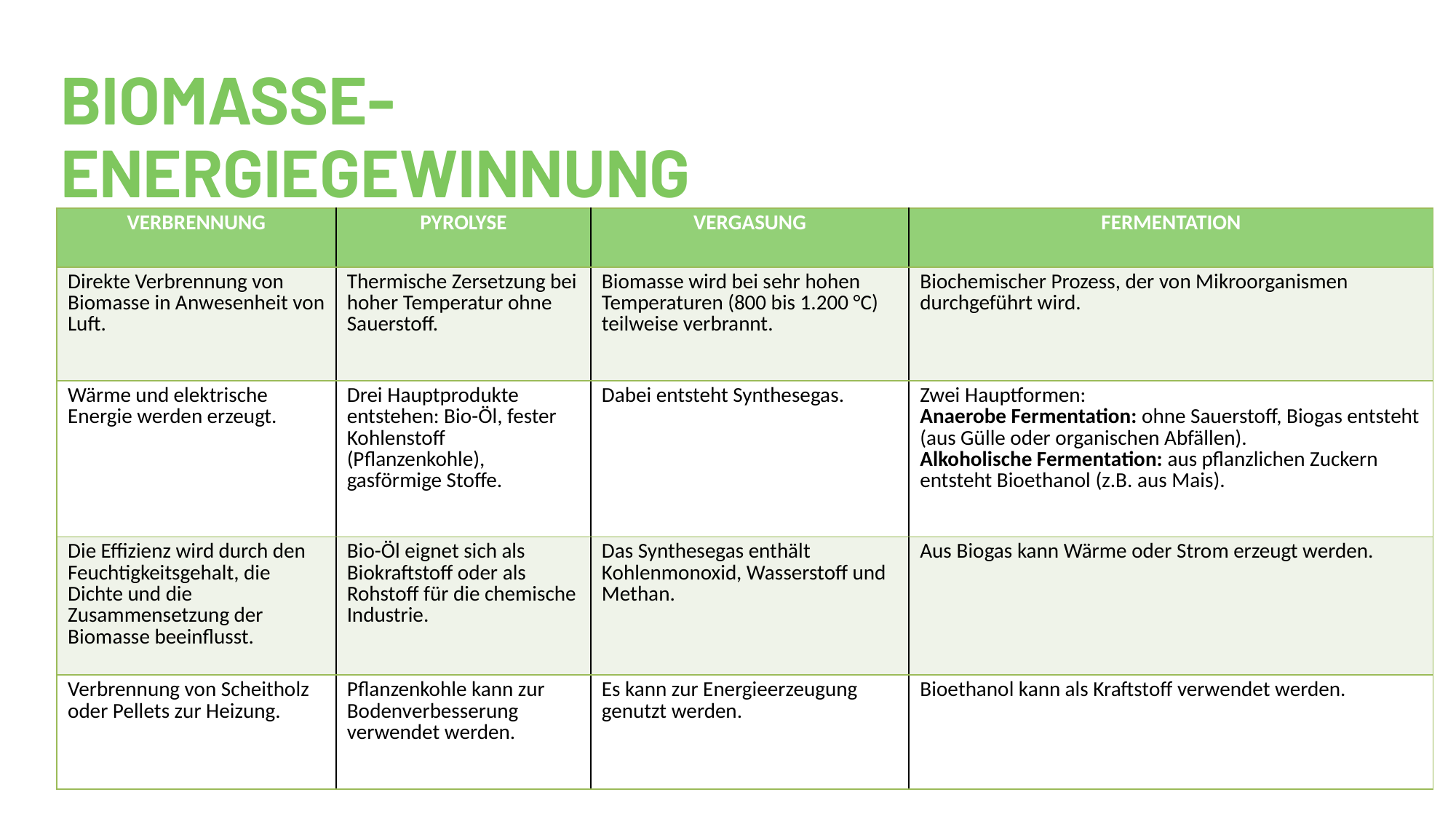

# BIOMASSE-ENERGIEGEWINNUNG
| VERBRENNUNG | PYROLYSE | VERGASUNG | FERMENTATION |
| --- | --- | --- | --- |
| Direkte Verbrennung von Biomasse in Anwesenheit von Luft. | Thermische Zersetzung bei hoher Temperatur ohne Sauerstoff. | Biomasse wird bei sehr hohen Temperaturen (800 bis 1.200 °C) teilweise verbrannt. | Biochemischer Prozess, der von Mikroorganismen durchgeführt wird. |
| Wärme und elektrische Energie werden erzeugt. | Drei Hauptprodukte entstehen: Bio-Öl, fester Kohlenstoff (Pflanzenkohle), gasförmige Stoffe. | Dabei entsteht Synthesegas. | Zwei Hauptformen: Anaerobe Fermentation: ohne Sauerstoff, Biogas entsteht (aus Gülle oder organischen Abfällen). Alkoholische Fermentation: aus pflanzlichen Zuckern entsteht Bioethanol (z.B. aus Mais). |
| Die Effizienz wird durch den Feuchtigkeitsgehalt, die Dichte und die Zusammensetzung der Biomasse beeinflusst. | Bio-Öl eignet sich als Biokraftstoff oder als Rohstoff für die chemische Industrie. | Das Synthesegas enthält Kohlenmonoxid, Wasserstoff und Methan. | Aus Biogas kann Wärme oder Strom erzeugt werden. |
| Verbrennung von Scheitholz oder Pellets zur Heizung. | Pflanzenkohle kann zur Bodenverbesserung verwendet werden. | Es kann zur Energieerzeugung genutzt werden. | Bioethanol kann als Kraftstoff verwendet werden. |

1. VERBRENNUNG 	2. PYROLYSE	3. VERGASUNG